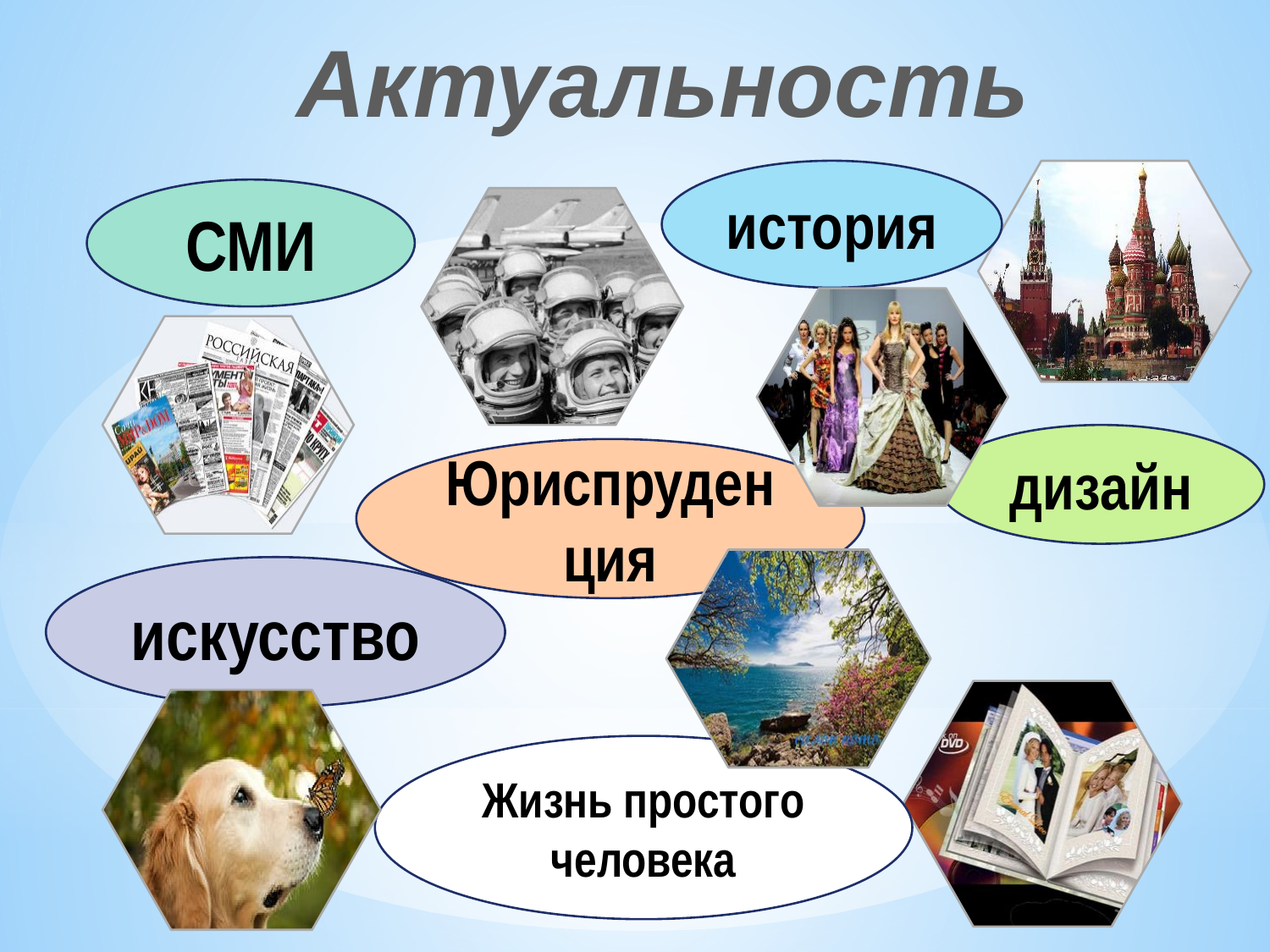

Актуальность
история

СМИ

дизайн
Юриспруденция

искусство

Жизнь простого человека